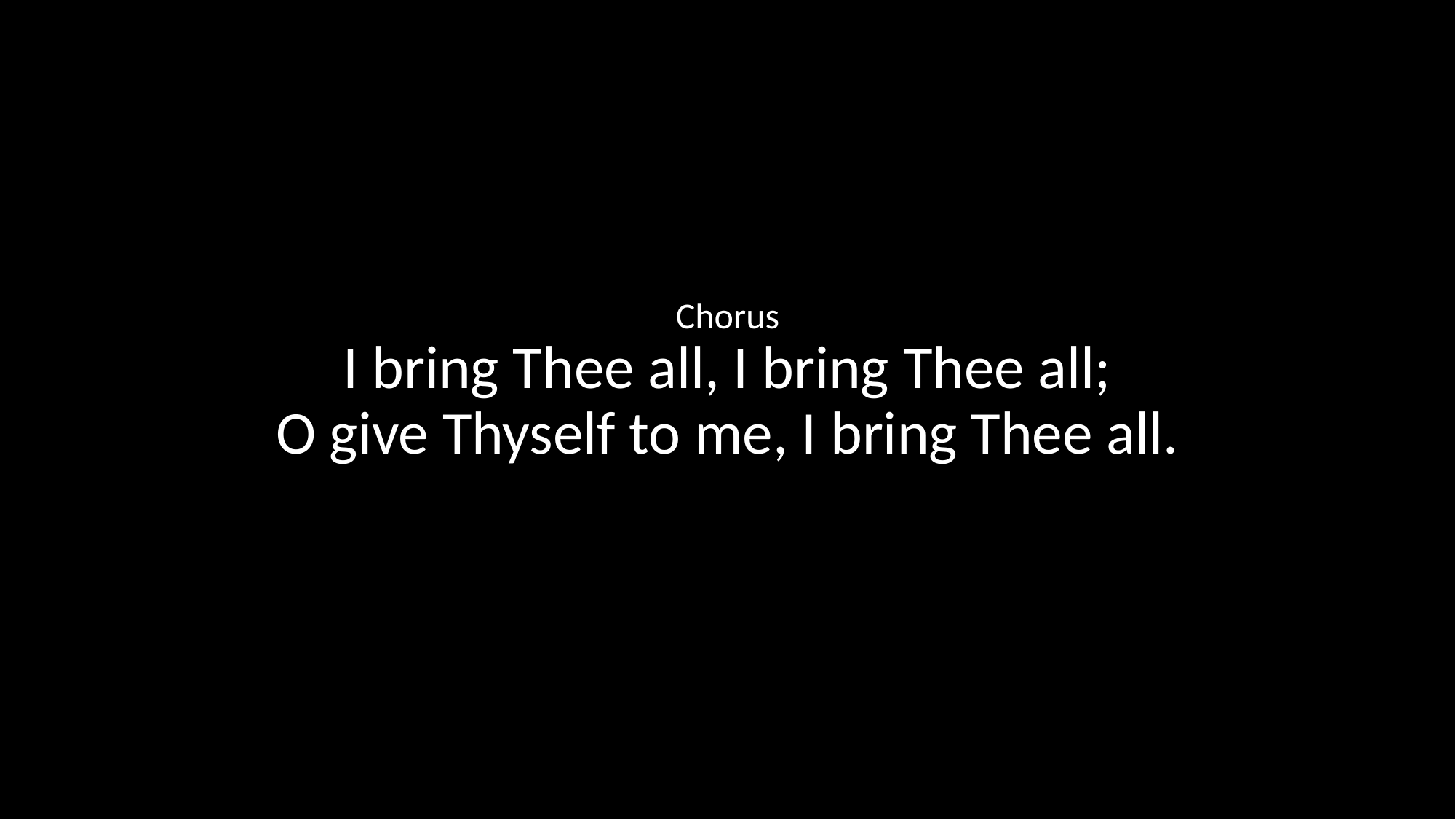

Chorus
I bring Thee all, I bring Thee all;
O give Thyself to me, I bring Thee all.